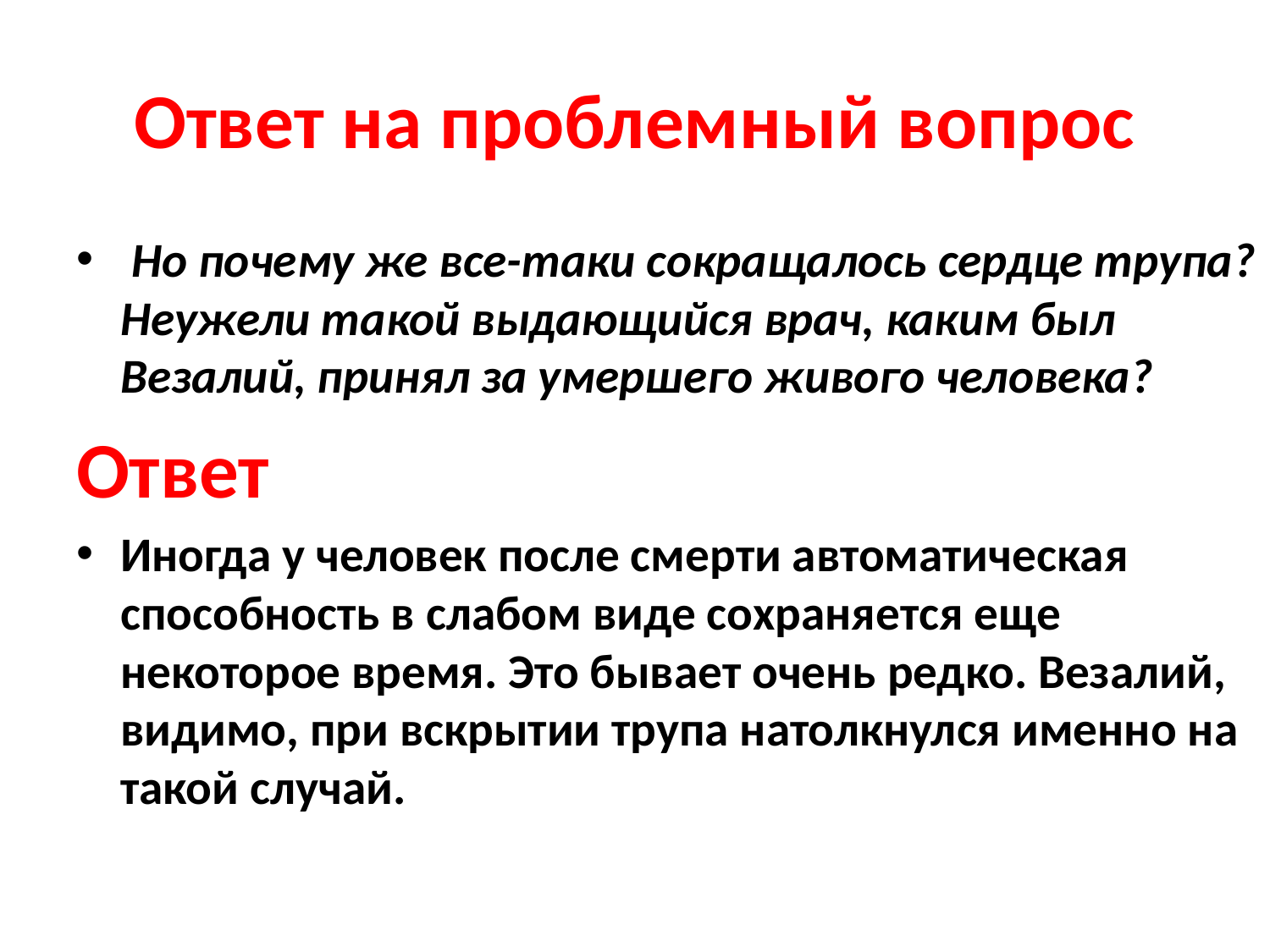

# Ответ на проблемный вопрос
 Но почему же все-таки сокращалось сердце трупа? Неужели такой выдающийся врач, каким был Везалий, принял за умершего живого человека?
Ответ
Иногда у человек после смерти автоматическая способность в слабом виде сохраняется еще некоторое время. Это бывает очень редко. Везалий, видимо, при вскрытии трупа натолкнулся именно на такой случай.